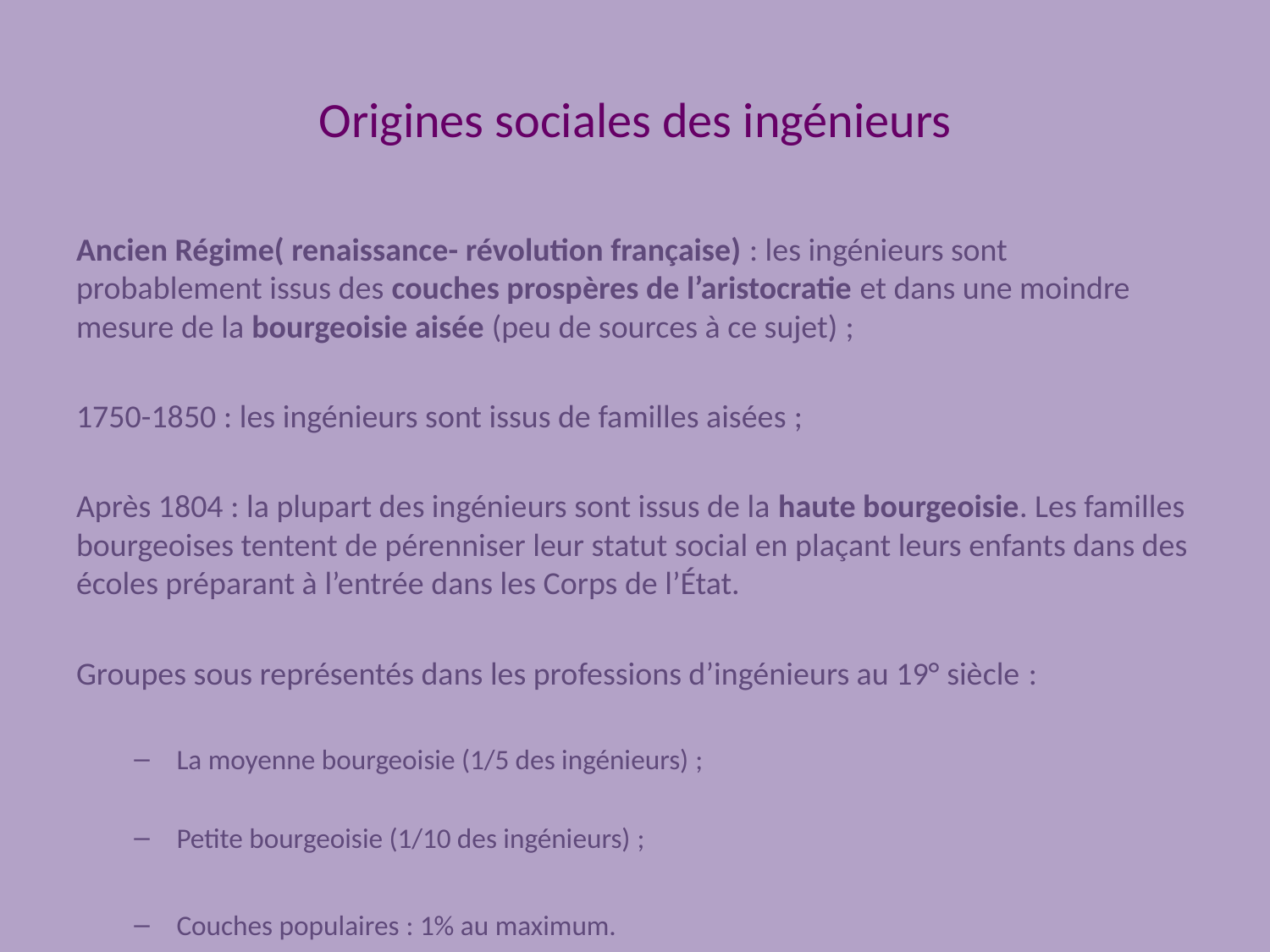

# Origines sociales des ingénieurs
Ancien Régime( renaissance- révolution française) : les ingénieurs sont probablement issus des couches prospères de l’aristocratie et dans une moindre mesure de la bourgeoisie aisée (peu de sources à ce sujet) ;

1750-1850 : les ingénieurs sont issus de familles aisées ;

Après 1804 : la plupart des ingénieurs sont issus de la haute bourgeoisie. Les familles bourgeoises tentent de pérenniser leur statut social en plaçant leurs enfants dans des écoles préparant à l’entrée dans les Corps de l’État.

Groupes sous représentés dans les professions d’ingénieurs au 19° siècle :

 La moyenne bourgeoisie (1/5 des ingénieurs) ;

 Petite bourgeoisie (1/10 des ingénieurs) ;

 Couches populaires : 1% au maximum.